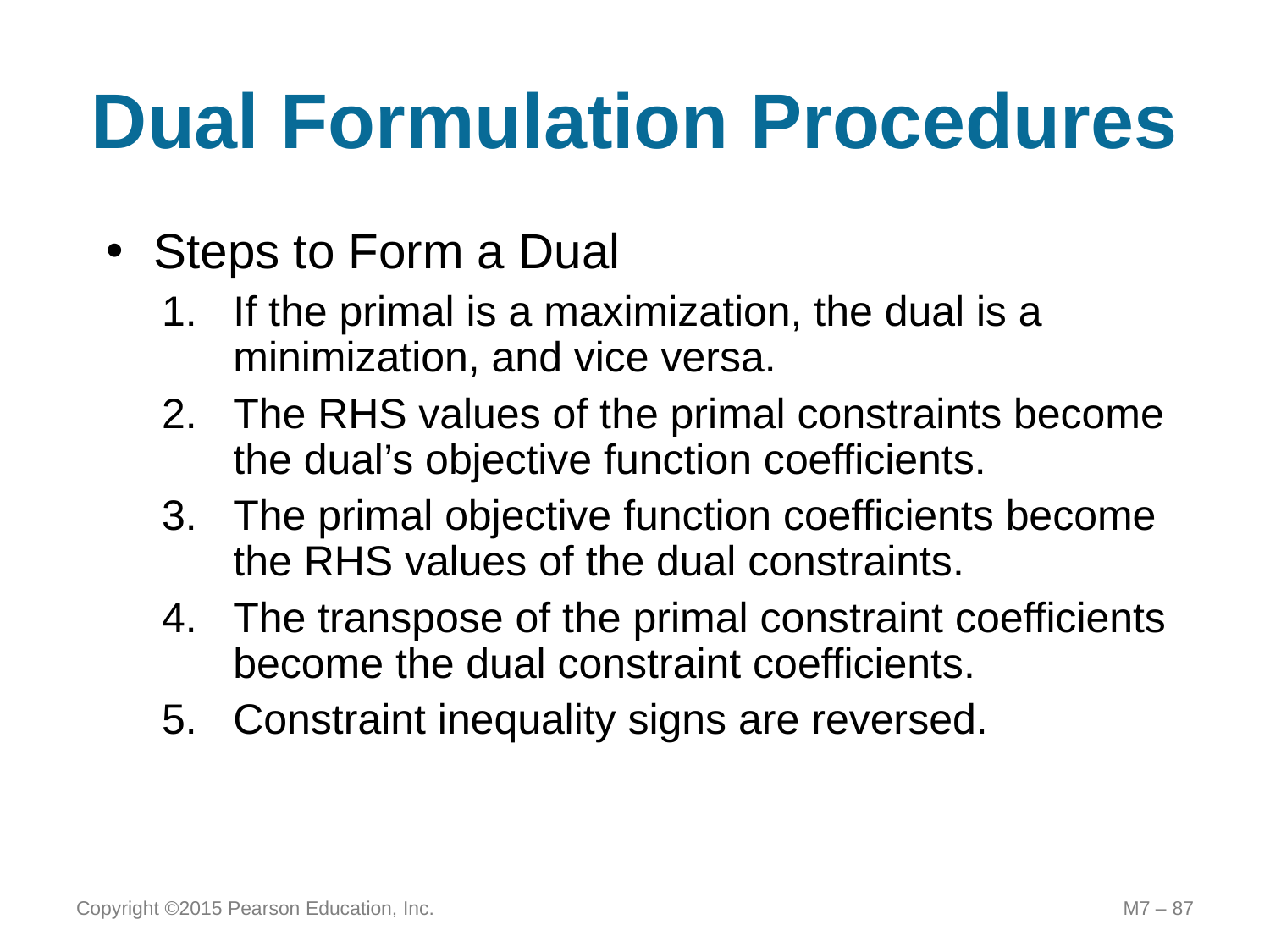

# Dual Formulation Procedures
Steps to Form a Dual
If the primal is a maximization, the dual is a minimization, and vice versa.
The RHS values of the primal constraints become the dual’s objective function coefficients.
The primal objective function coefficients become the RHS values of the dual constraints.
The transpose of the primal constraint coefficients become the dual constraint coefficients.
Constraint inequality signs are reversed.
Copyright ©2015 Pearson Education, Inc.
M7 – 87